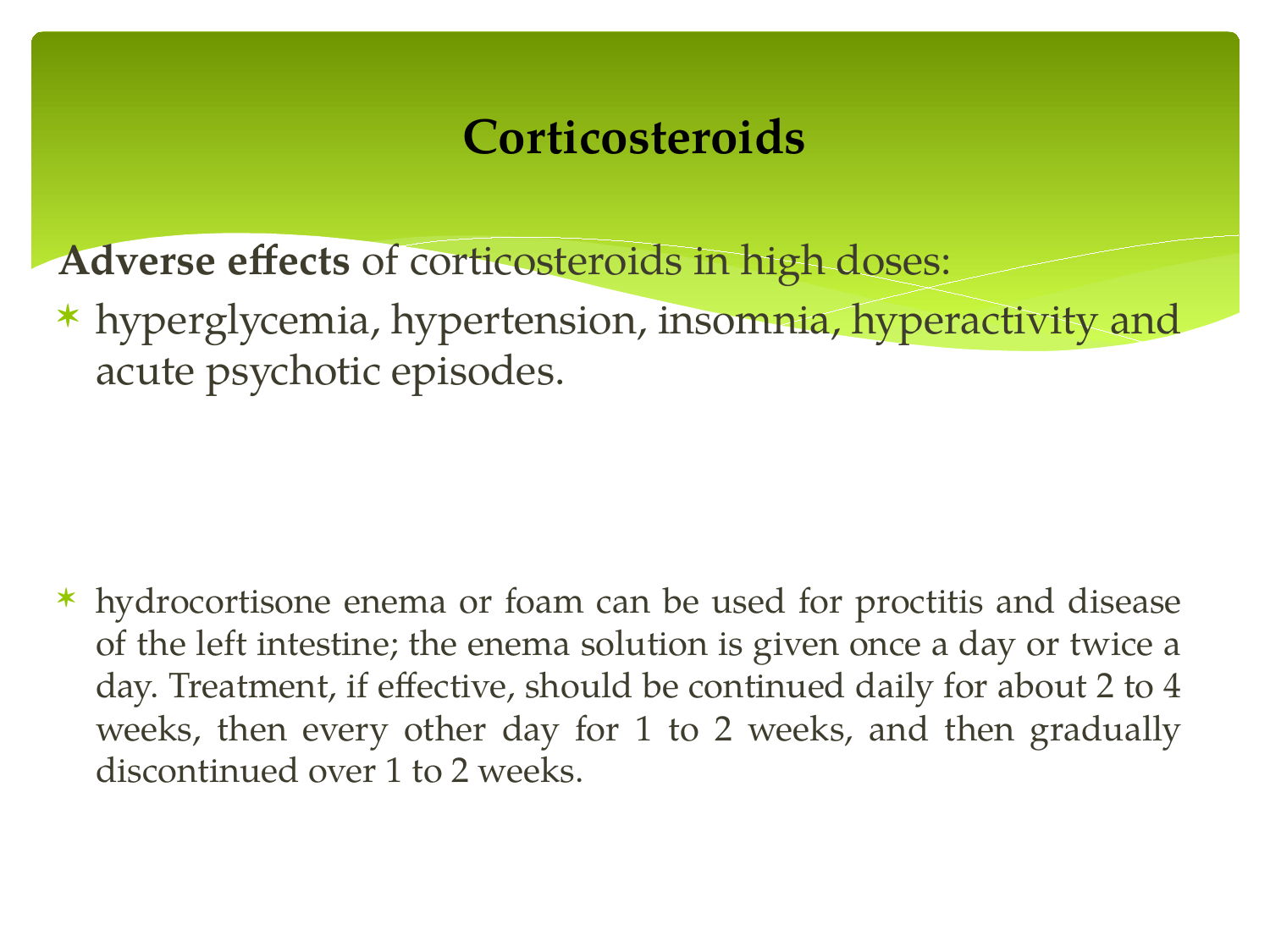

# Corticosteroids
Adverse effects of corticosteroids in high doses:
hyperglycemia, hypertension, insomnia, hyperactivity and acute psychotic episodes.

hydrocortisone enema or foam can be used for proctitis and disease of the left intestine; the enema solution is given once a day or twice a day. Treatment, if effective, should be continued daily for about 2 to 4 weeks, then every other day for 1 to 2 weeks, and then gradually discontinued over 1 to 2 weeks.